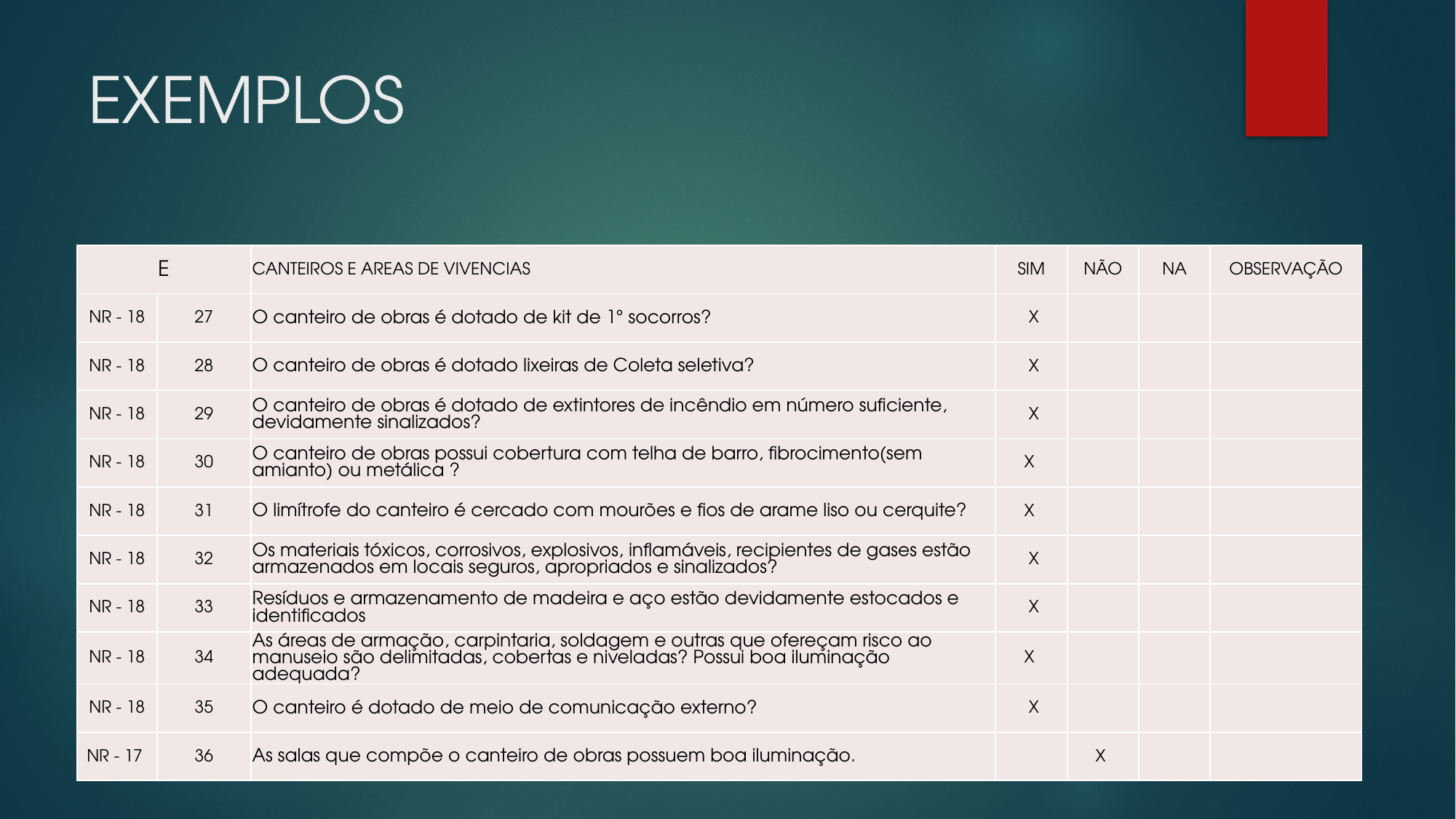

#
EXEMPLOS
| E |  | CANTEIROS E AREAS DE VIVENCIAS | SIM | NÃO | NA | OBSERVAÇÃO |
| --- | --- | --- | --- | --- | --- | --- |
| NR - 18 | 27 | O canteiro de obras é dotado de kit de 1° socorros? | X |  |  |  |
| NR - 18 | 28 | O canteiro de obras é dotado lixeiras de Coleta seletiva? | X |  |  |  |
| NR - 18 | 29 | O canteiro de obras é dotado de extintores de incêndio em número suficiente, devidamente sinalizados? | X |  |  |  |
| NR - 18 | 30 | O canteiro de obras possui cobertura com telha de barro, fibrocimento(sem amianto) ou metálica ? | X |  |  |  |
| NR - 18 | 31 | O limítrofe do canteiro é cercado com mourões e fios de arame liso ou cerquite? | X |  |  |  |
| NR - 18 | 32 | Os materiais tóxicos, corrosivos, explosivos, inflamáveis, recipientes de gases estão armazenados em locais seguros, apropriados e sinalizados? | X |  |  |  |
| NR - 18 | 33 | Resíduos e armazenamento de madeira e aço estão devidamente estocados e identificados | X |  |  |  |
| NR - 18 | 34 | As áreas de armação, carpintaria, soldagem e outras que ofereçam risco ao manuseio são delimitadas, cobertas e niveladas? Possui boa iluminação adequada? | X |  |  |  |
| NR - 18 | 35 | O canteiro é dotado de meio de comunicação externo? | X |  |  |  |
| NR - 17 | 36 | As salas que compõe o canteiro de obras possuem boa iluminação. |  | X |  |  |